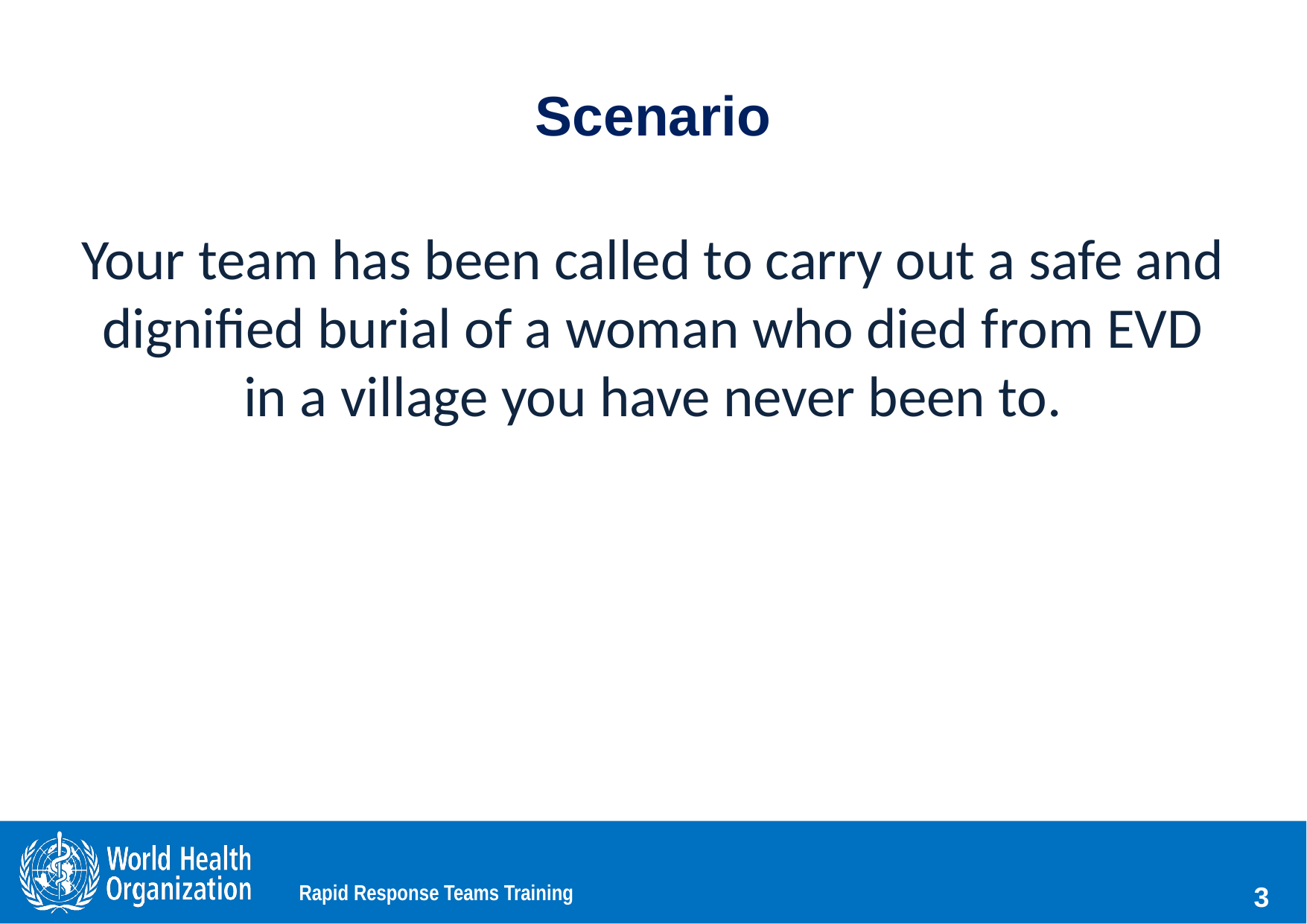

# Scenario
Your team has been called to carry out a safe and dignified burial of a woman who died from EVD in a village you have never been to.